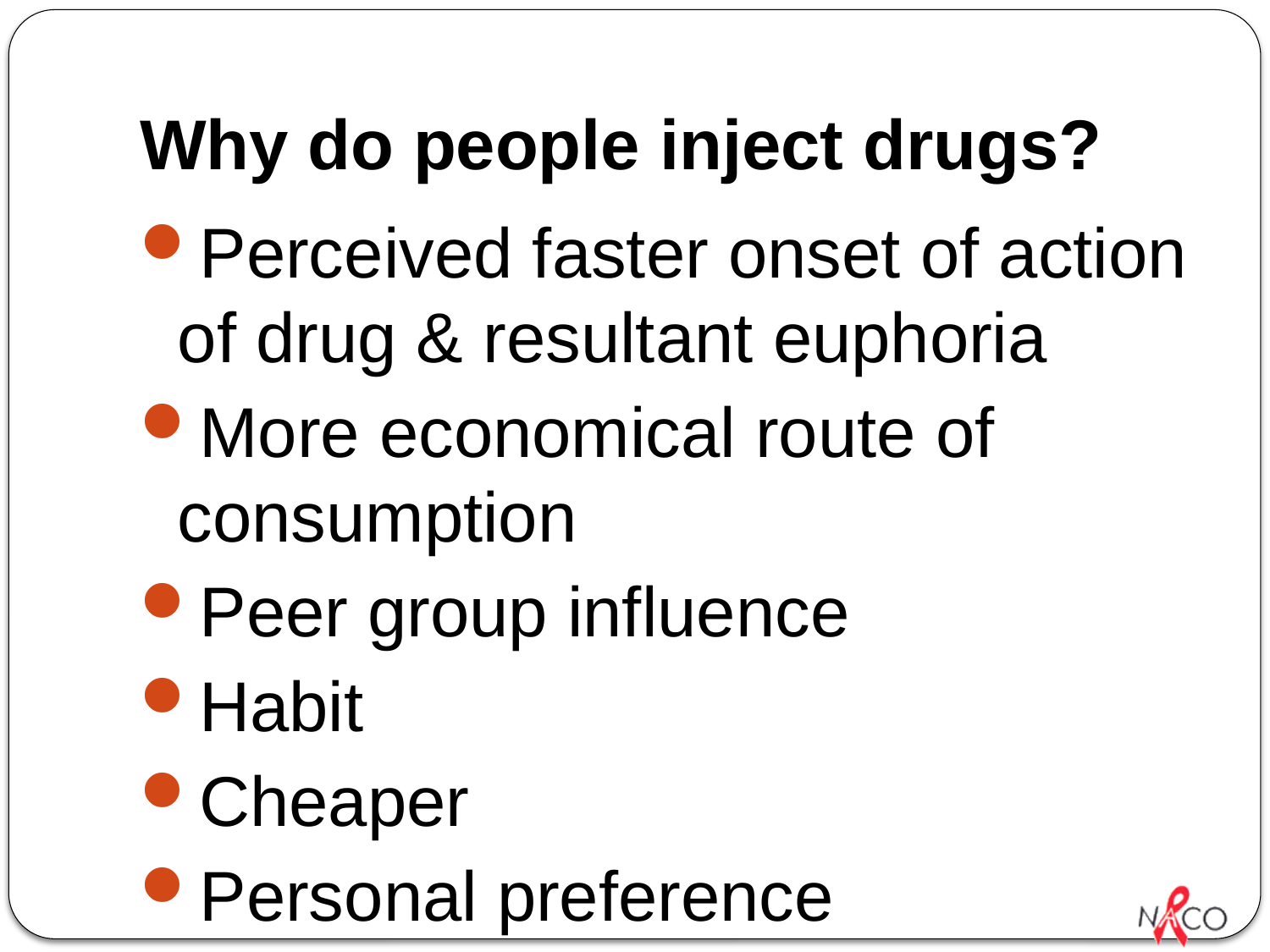

# Why do people inject drugs?
Perceived faster onset of action of drug & resultant euphoria
More economical route of consumption
Peer group influence
Habit
Cheaper
Personal preference